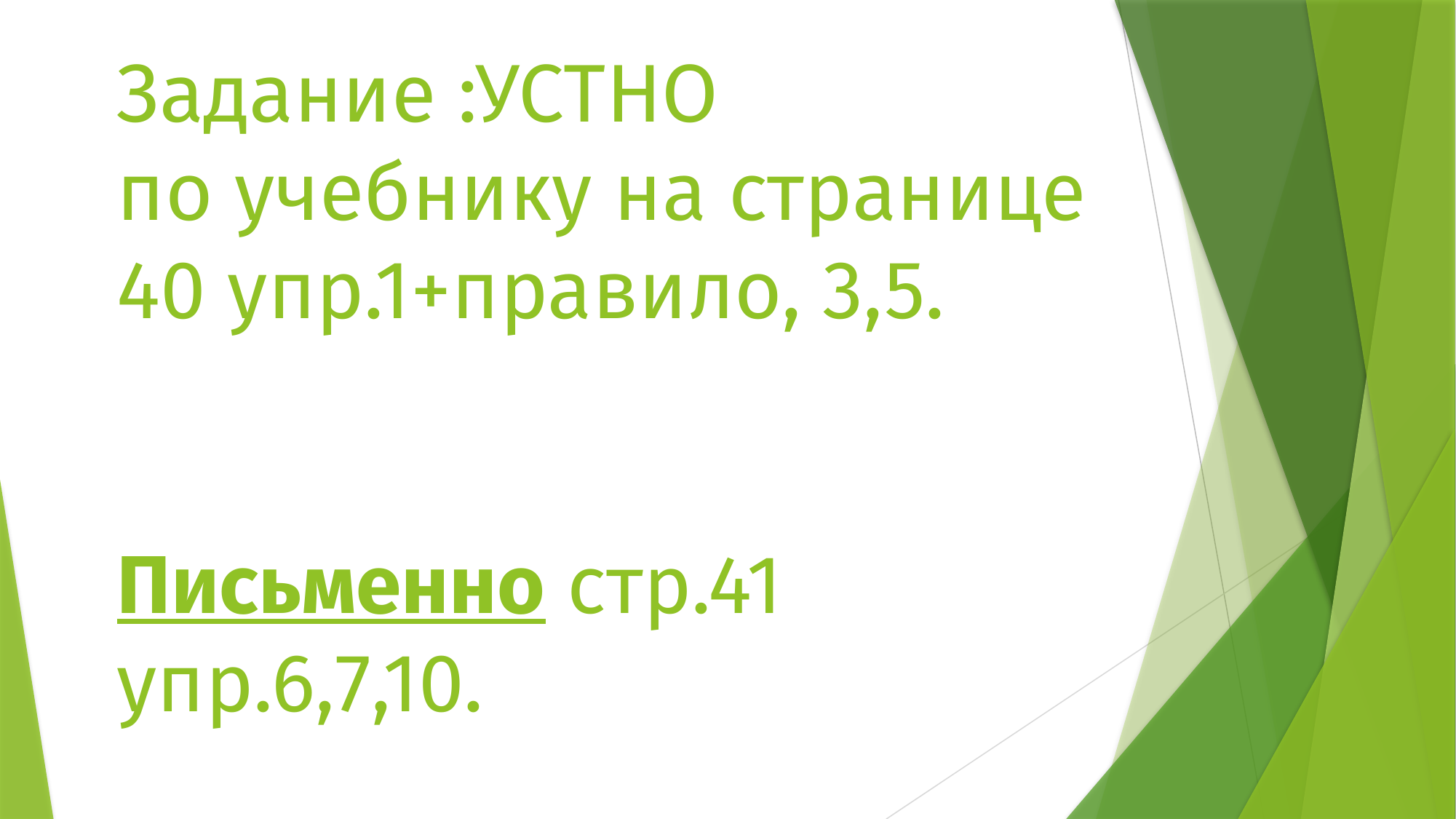

Задание :УСТНО
по учебнику на странице 40 упр.1+правило, 3,5.
Письменно стр.41 упр.6,7,10.